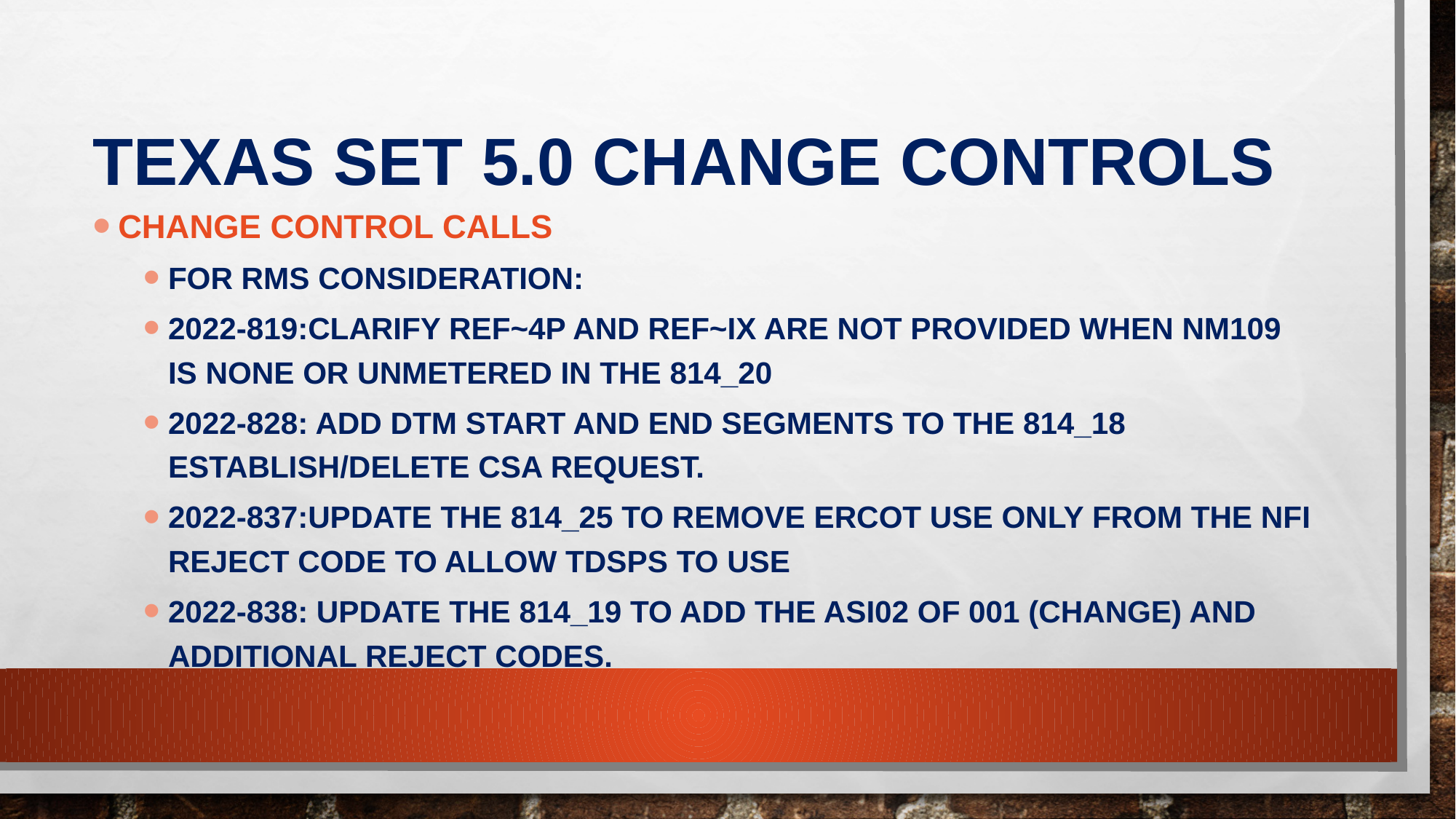

# TEXAS SET 5.0 Change Controls
Change Control Calls
For RMS CONSIDERATION:
2022-819:Clarify REF~4P and REF~IX are not provided when NM109 is NONE or UNMETERED in the 814_20
2022-828: Add DTM Start and End segments to the 814_18 Establish/Delete CSA Request.
2022-837:Update the 814_25 to remove ERCOT Use Only from the NFI reject code to allow TDSPs to use
2022-838: Update the 814_19 to add the ASI02 of 001 (Change) and additional reject codes.